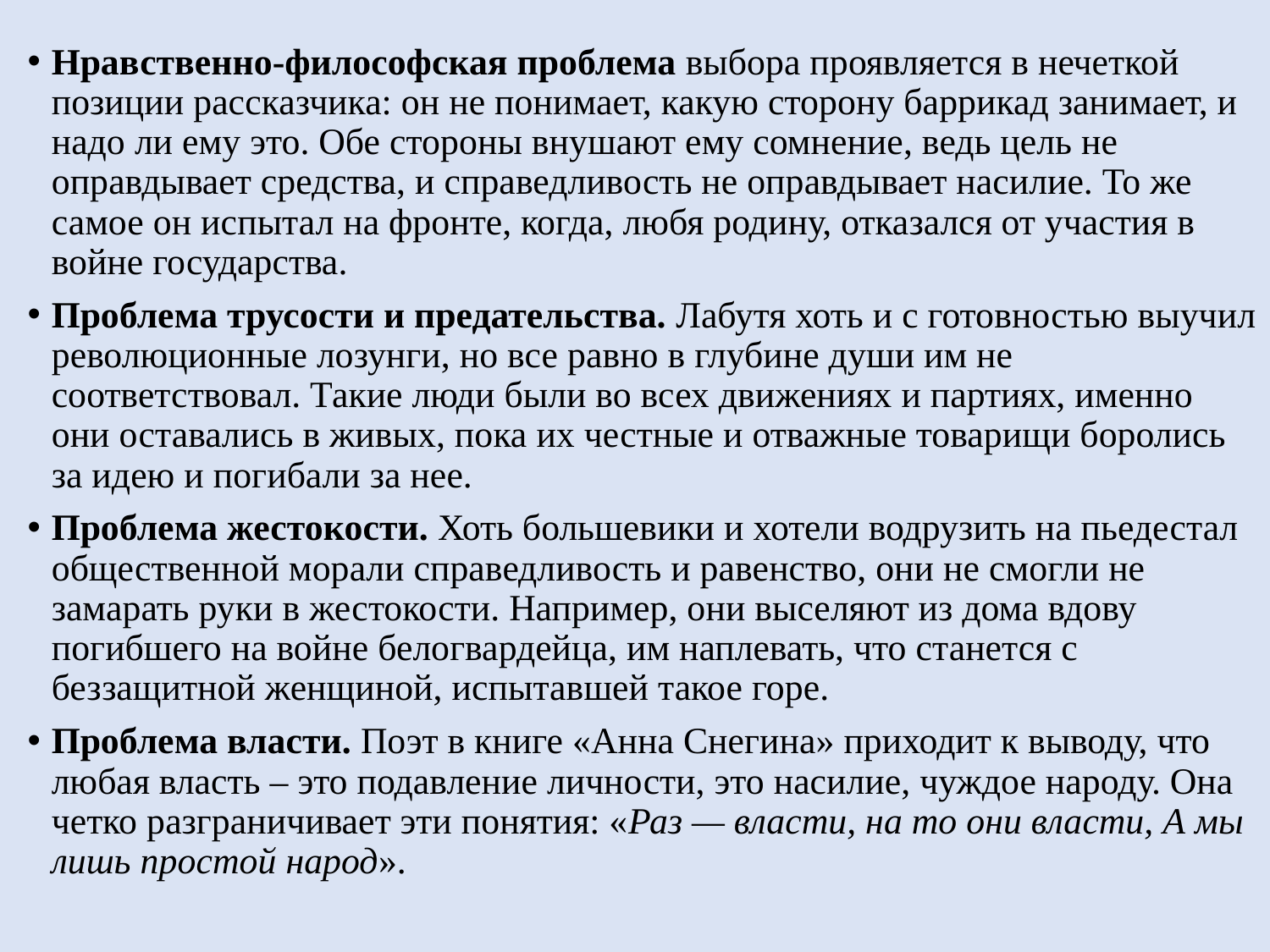

Нравственно-философская проблема выбора проявляется в нечеткой позиции рассказчика: он не понимает, какую сторону баррикад занимает, и надо ли ему это. Обе стороны внушают ему сомнение, ведь цель не оправдывает средства, и справедливость не оправдывает насилие. То же самое он испытал на фронте, когда, любя родину, отказался от участия в войне государства.
Проблема трусости и предательства. Лабутя хоть и с готовностью выучил революционные лозунги, но все равно в глубине души им не соответствовал. Такие люди были во всех движениях и партиях, именно они оставались в живых, пока их честные и отважные товарищи боролись за идею и погибали за нее.
Проблема жестокости. Хоть большевики и хотели водрузить на пьедестал общественной морали справедливость и равенство, они не смогли не замарать руки в жестокости. Например, они выселяют из дома вдову погибшего на войне белогвардейца, им наплевать, что станется с беззащитной женщиной, испытавшей такое горе.
Проблема власти. Поэт в книге «Анна Снегина» приходит к выводу, что любая власть – это подавление личности, это насилие, чуждое народу. Она четко разграничивает эти понятия: «Раз — власти, на то они власти, А мы лишь простой народ».